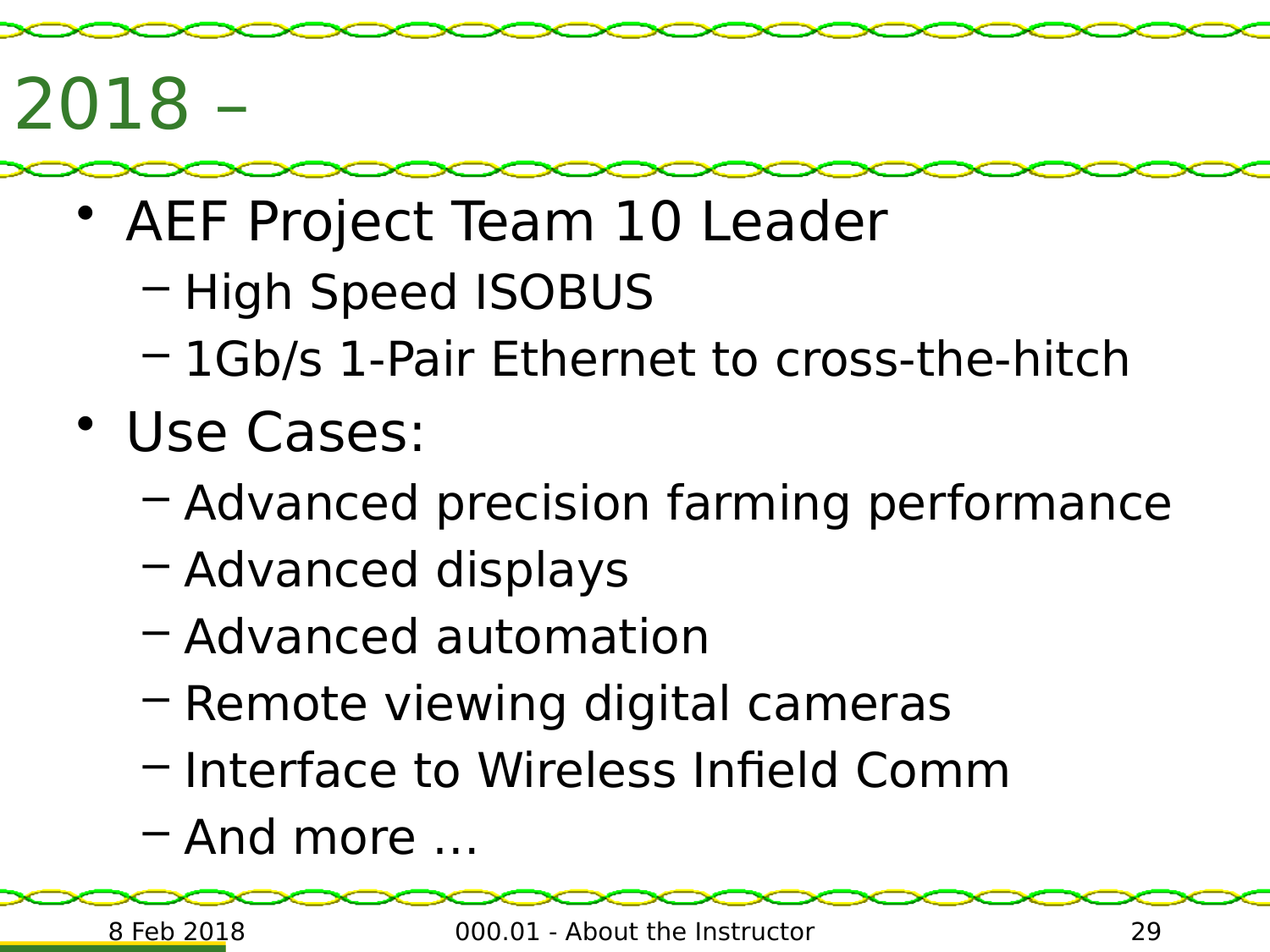

# 2018 –
AEF Project Team 10 Leader
High Speed ISOBUS
1Gb/s 1-Pair Ethernet to cross-the-hitch
Use Cases:
Advanced precision farming performance
Advanced displays
Advanced automation
Remote viewing digital cameras
Interface to Wireless Infield Comm
And more …

8 Feb 2018
000.01 - About the Instructor
29